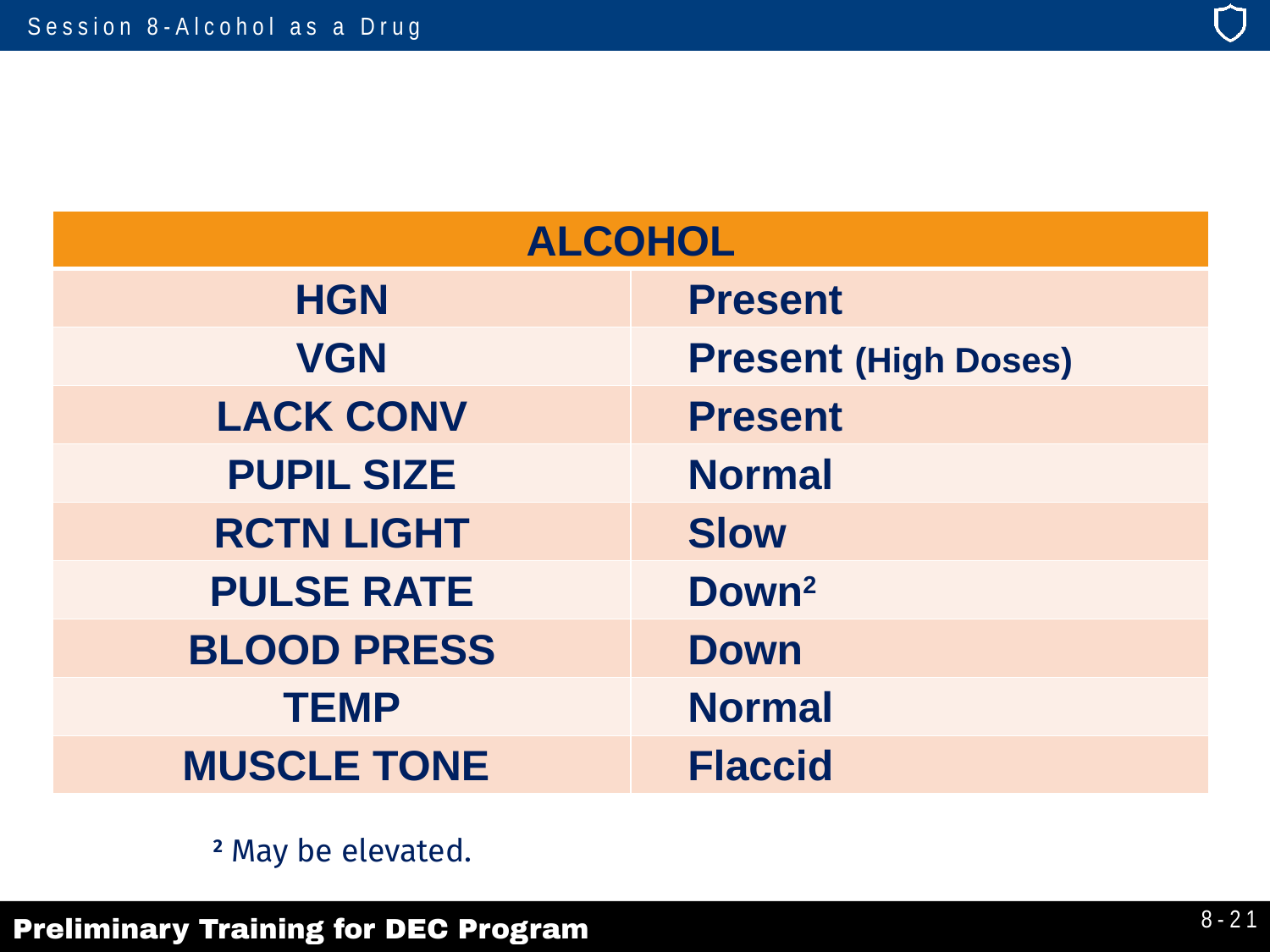

| ALCOHOL | ALCOHOL |
| --- | --- |
| HGN | Present |
| VGN | Present (High Doses) |
| LACK CONV | Present |
| PUPIL SIZE | Normal |
| RCTN LIGHT | Slow |
| PULSE RATE | Down2 |
| BLOOD PRESS | Down |
| TEMP | Normal |
| MUSCLE TONE | Flaccid |
# Alcohol Symptomatology

2 May be elevated.
8-21